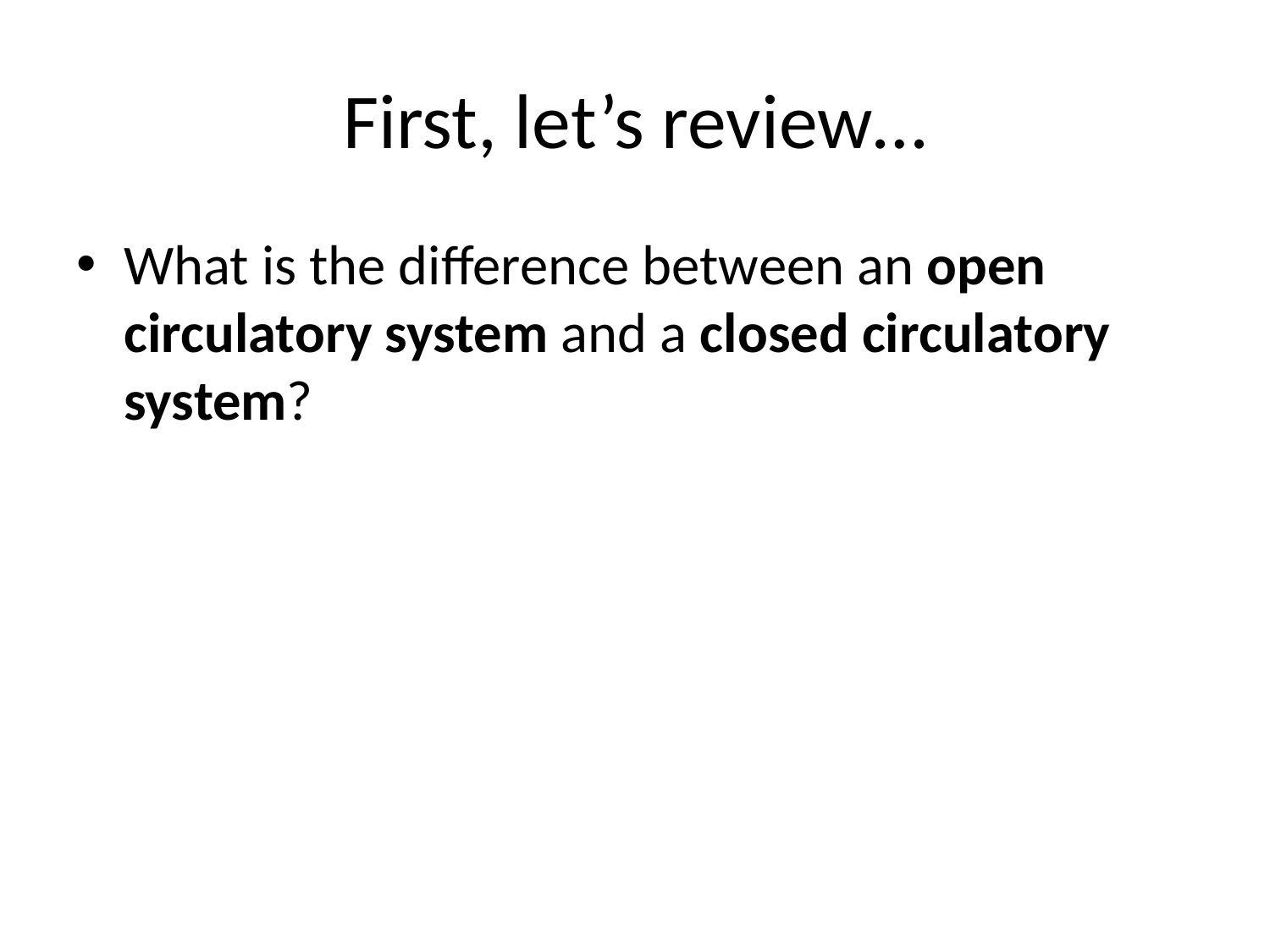

# First, let’s review…
What is the difference between an open circulatory system and a closed circulatory system?